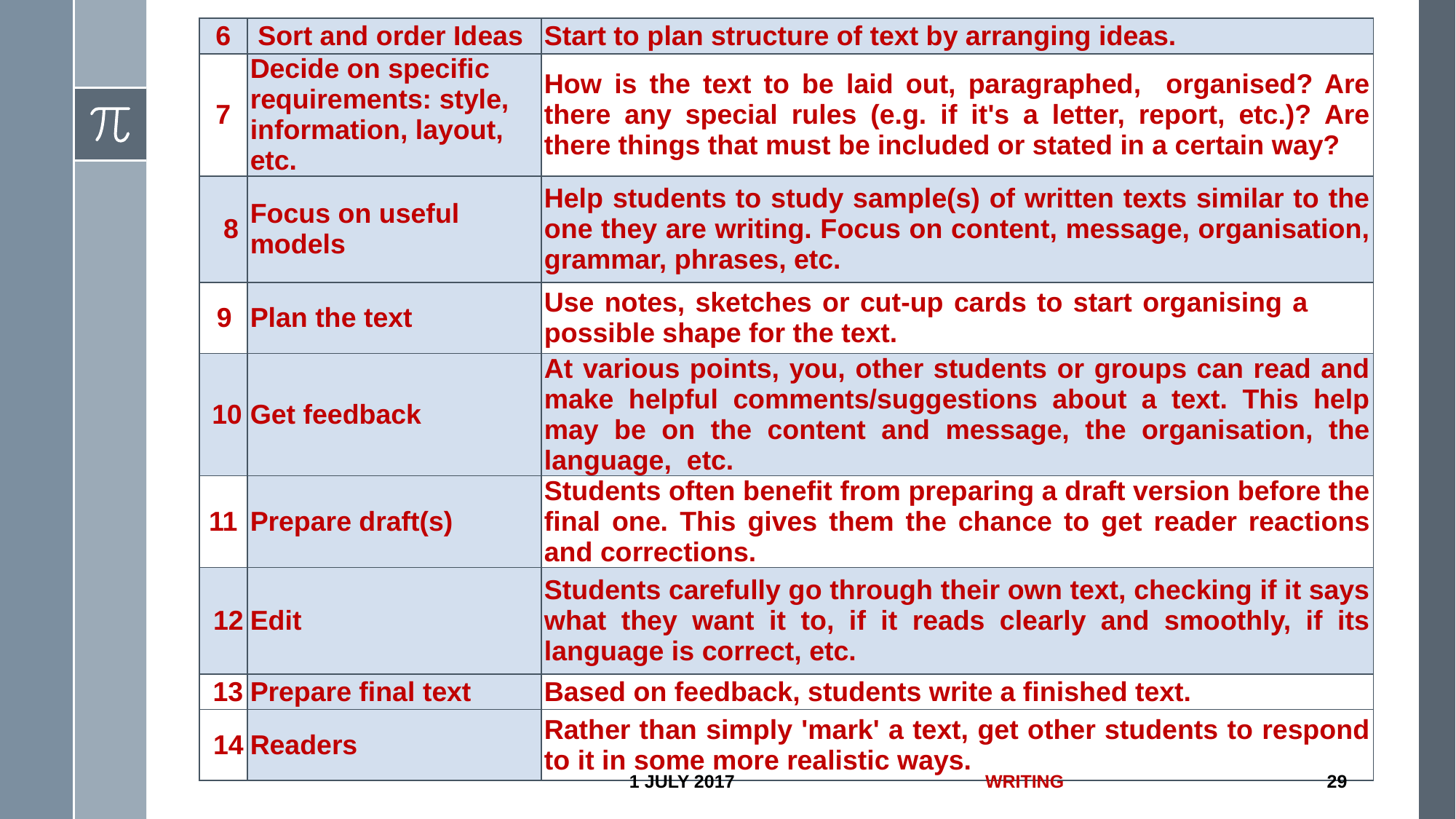

| 6 | Sort and order Ideas | Start to plan structure of text by arranging ideas. |
| --- | --- | --- |
| 7 | Decide on specific requirements: style, information, layout, etc. | How is the text to be laid out, paragraphed, organised? Are there any special rules (e.g. if it's a letter, report, etc.)? Are there things that must be included or stated in a certain way? |
| 8 | Focus on useful models | Help students to study sample(s) of written texts similar to the one they are writing. Focus on content, message, organisation, grammar, phrases, etc. |
| 9 | Plan the text | Use notes, sketches or cut-up cards to start organising a possible shape for the text. |
| 10 | Get feedback | At various points, you, other students or groups can read and make helpful comments/suggestions about a text. This help may be on the content and message, the organisation, the language, etc. |
| 11 | Prepare draft(s) | Students often benefit from preparing a draft version before the final one. This gives them the chance to get reader reactions and corrections. |
| 12 | Edit | Students carefully go through their own text, checking if it says what they want it to, if it reads clearly and smoothly, if its language is correct, etc. |
| 13 | Prepare final text | Based on feedback, students write a finished text. |
| 14 | Readers | Rather than simply 'mark' a text, get other students to respond to it in some more realistic ways. |
1 July 2017
Writing
29